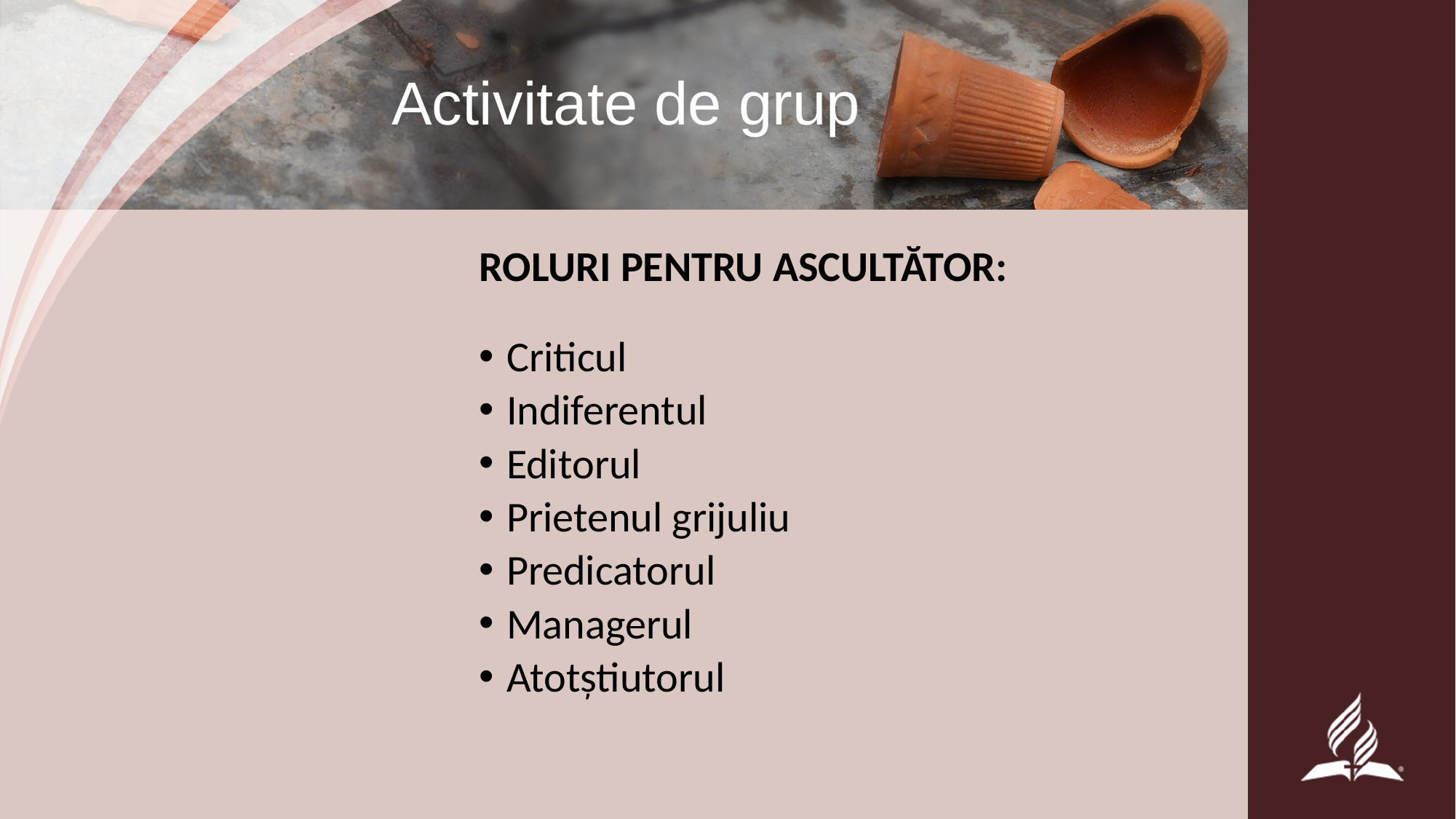

# Activitate de grup
ROLURI PENTRU ASCULTĂTOR:

Criticul
Indiferentul
Editorul
Prietenul grijuliu
Predicatorul
Managerul
Atotștiutorul